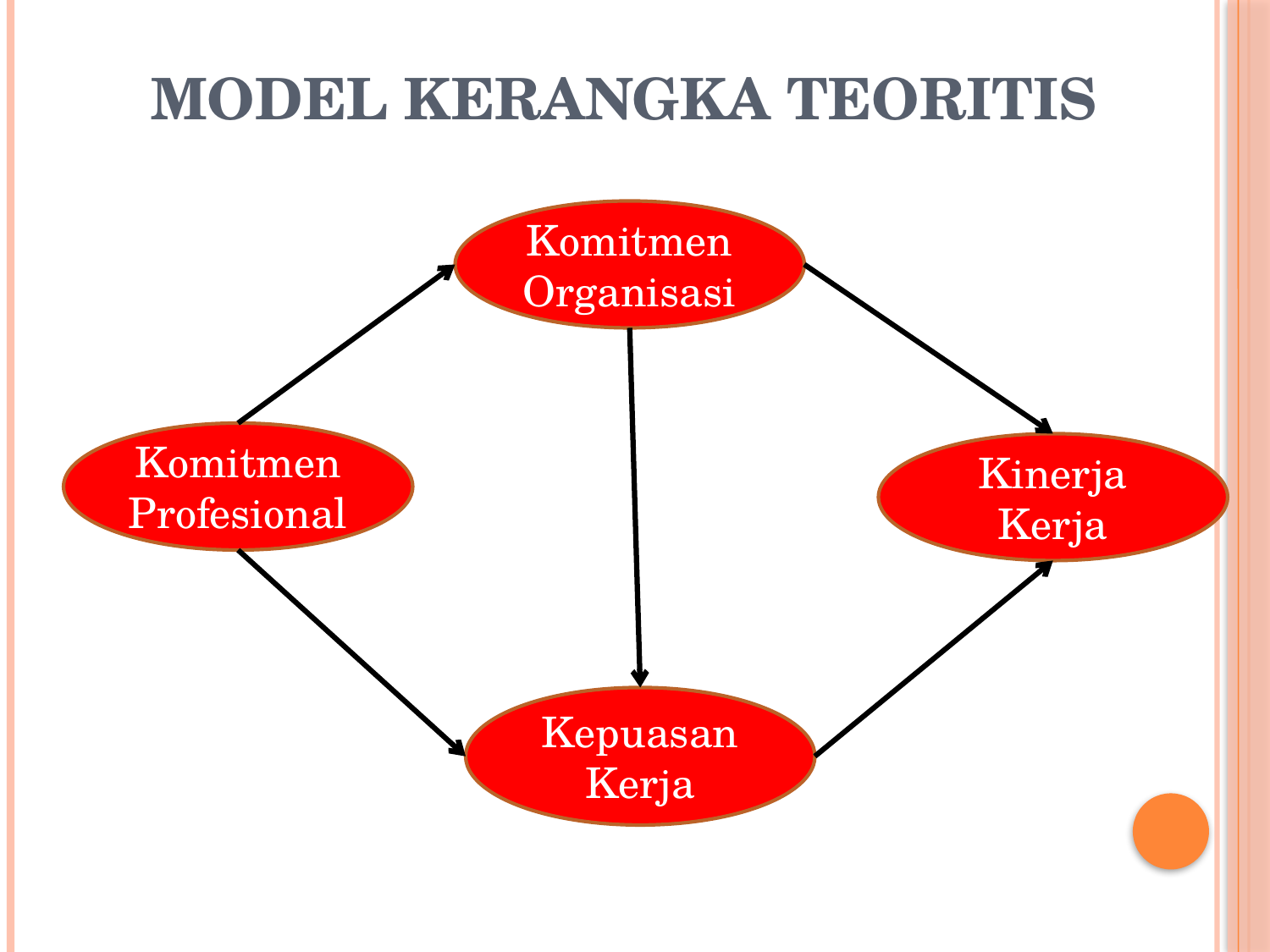

# Model kerangka teoritis
Komitmen Organisasi
Komitmen Profesional
Kinerja Kerja
Kepuasan Kerja